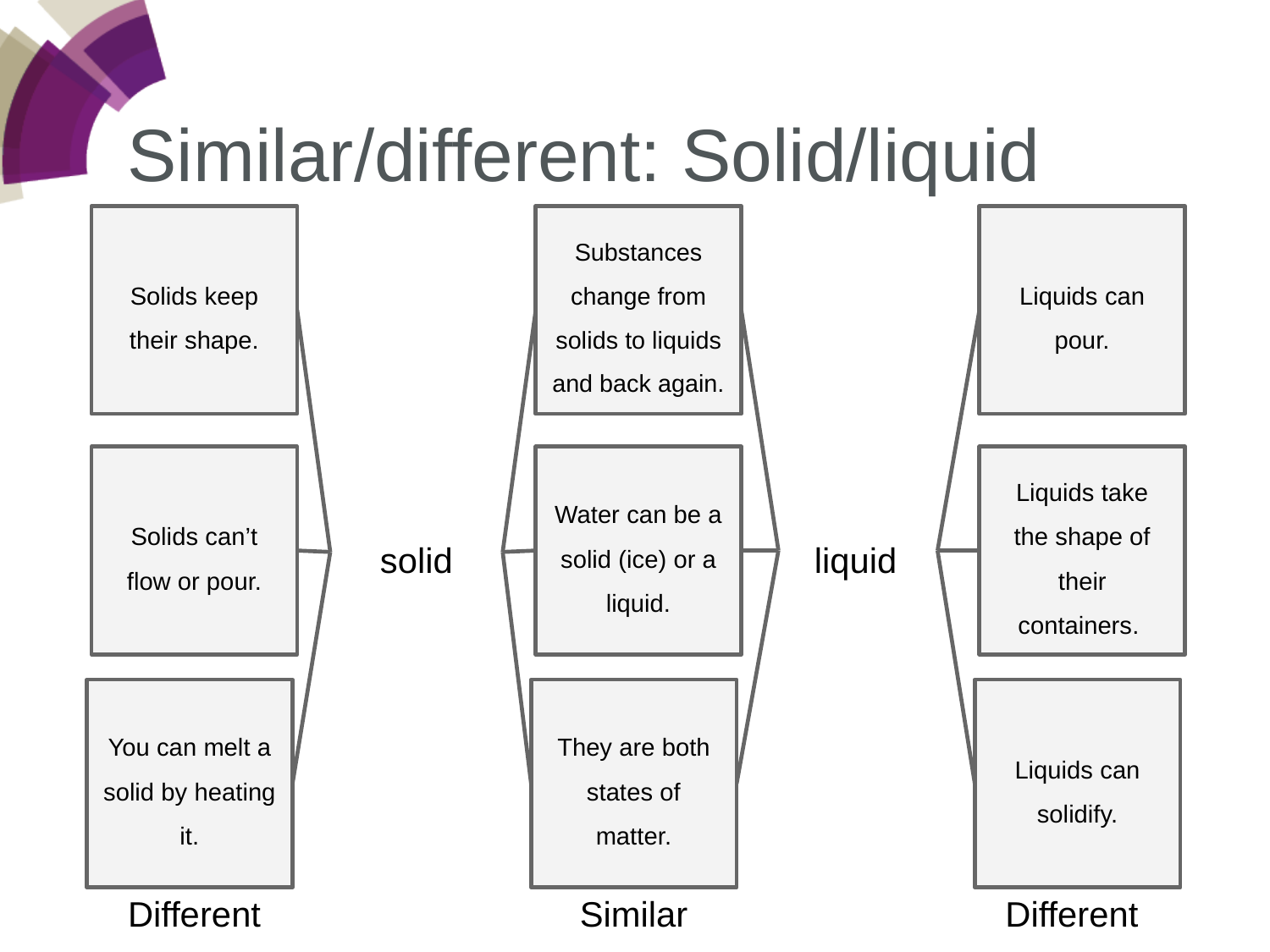

Similar/different: Solid/liquid
Solids keep their shape.
Substances change from solids to liquids and back again.
Liquids can pour.
Solids can’t flow or pour.
Water can be a solid (ice) or a liquid.
Liquids take the shape of their containers.
solid
liquid
You can melt a solid by heating it.
They are both states of matter.
Liquids can solidify.
Different
Similar
Different